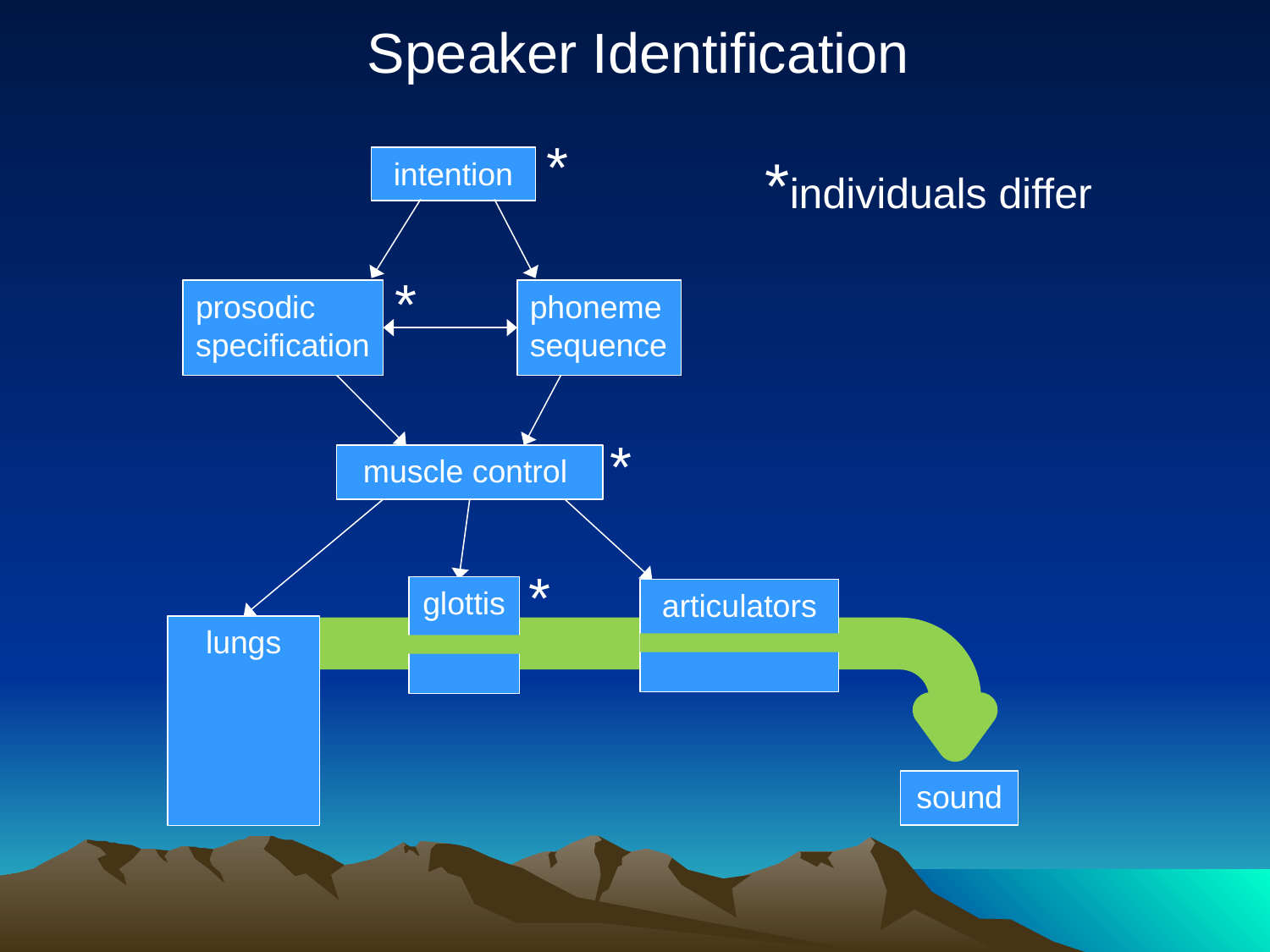

Speaker Identification
*
*individuals differ
*
*
*
intention
prosodic specification
phoneme sequence
muscle control
glottis

articulators
lungs

[[

sound